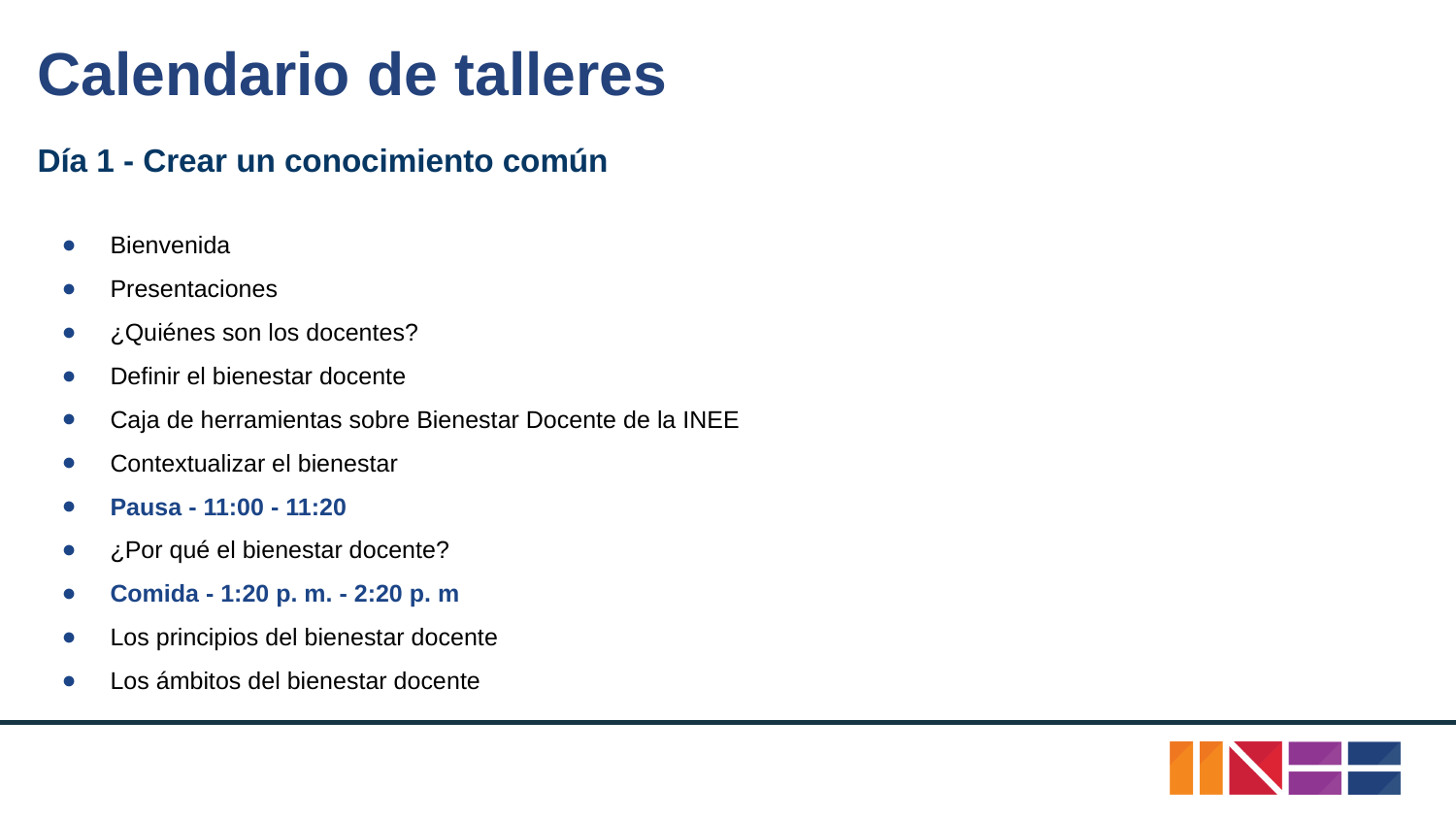

# Calendario de talleres
Día 1 - Crear un conocimiento común

Bienvenida
Presentaciones
¿Quiénes son los docentes?
Definir el bienestar docente
Caja de herramientas sobre Bienestar Docente de la INEE
Contextualizar el bienestar
Pausa - 11:00 - 11:20
¿Por qué el bienestar docente?
Comida - 1:20 p. m. - 2:20 p. m
Los principios del bienestar docente
Los ámbitos del bienestar docente